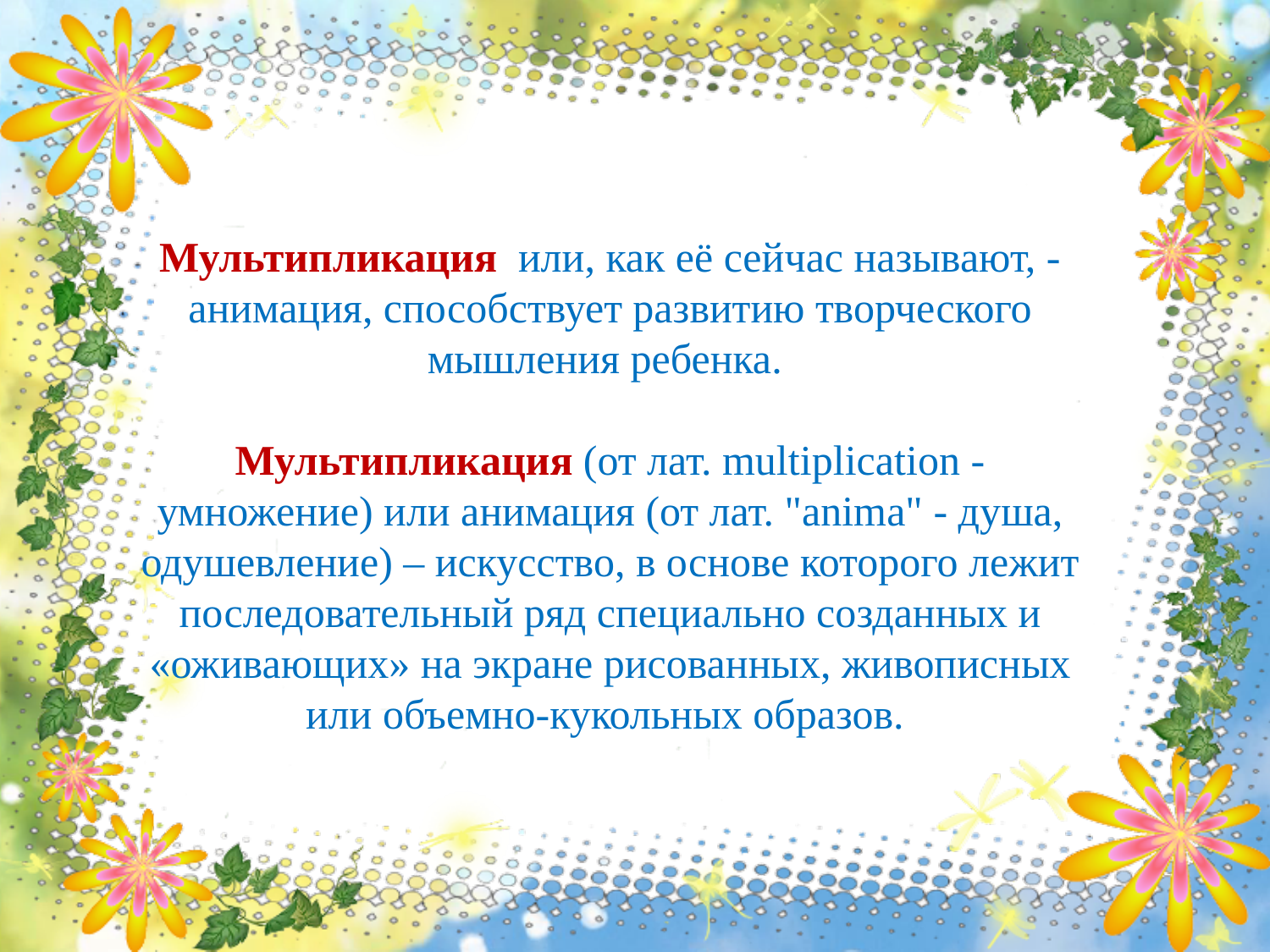

Мультипликация  или, как её сейчас называют, - анимация, способствует развитию творческого мышления ребенка.

Мультипликация (от лат. multiplication - умножение) или анимация (от лат. "anima" - душа, одушевление) – искусство, в основе которого лежит последовательный ряд специально созданных и «оживающих» на экране рисованных, живописных или объемно-кукольных образов.